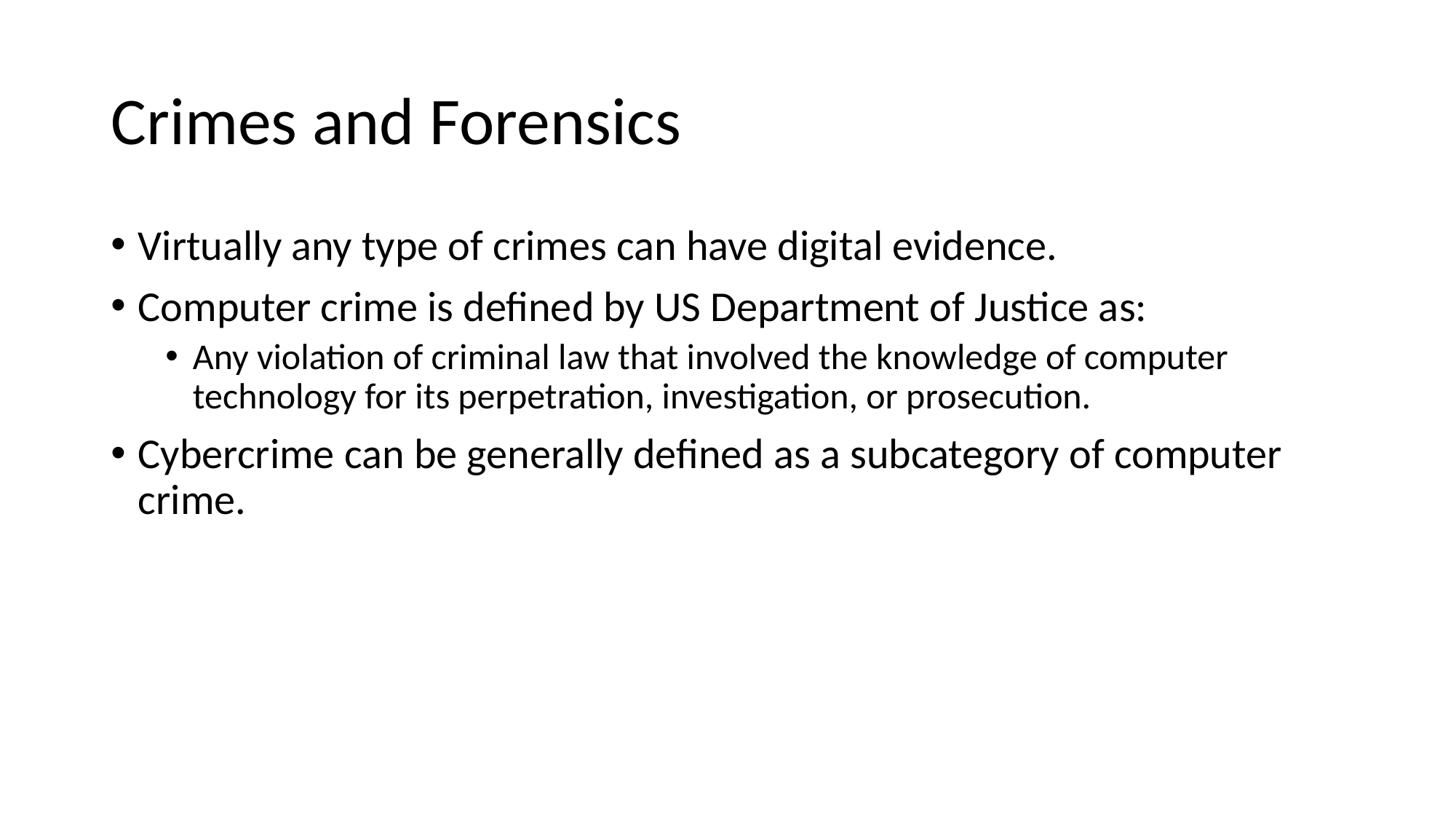

# Crimes and Forensics
Virtually any type of crimes can have digital evidence.
Computer crime is defined by US Department of Justice as:
Any violation of criminal law that involved the knowledge of computer technology for its perpetration, investigation, or prosecution.
Cybercrime can be generally defined as a subcategory of computer crime.